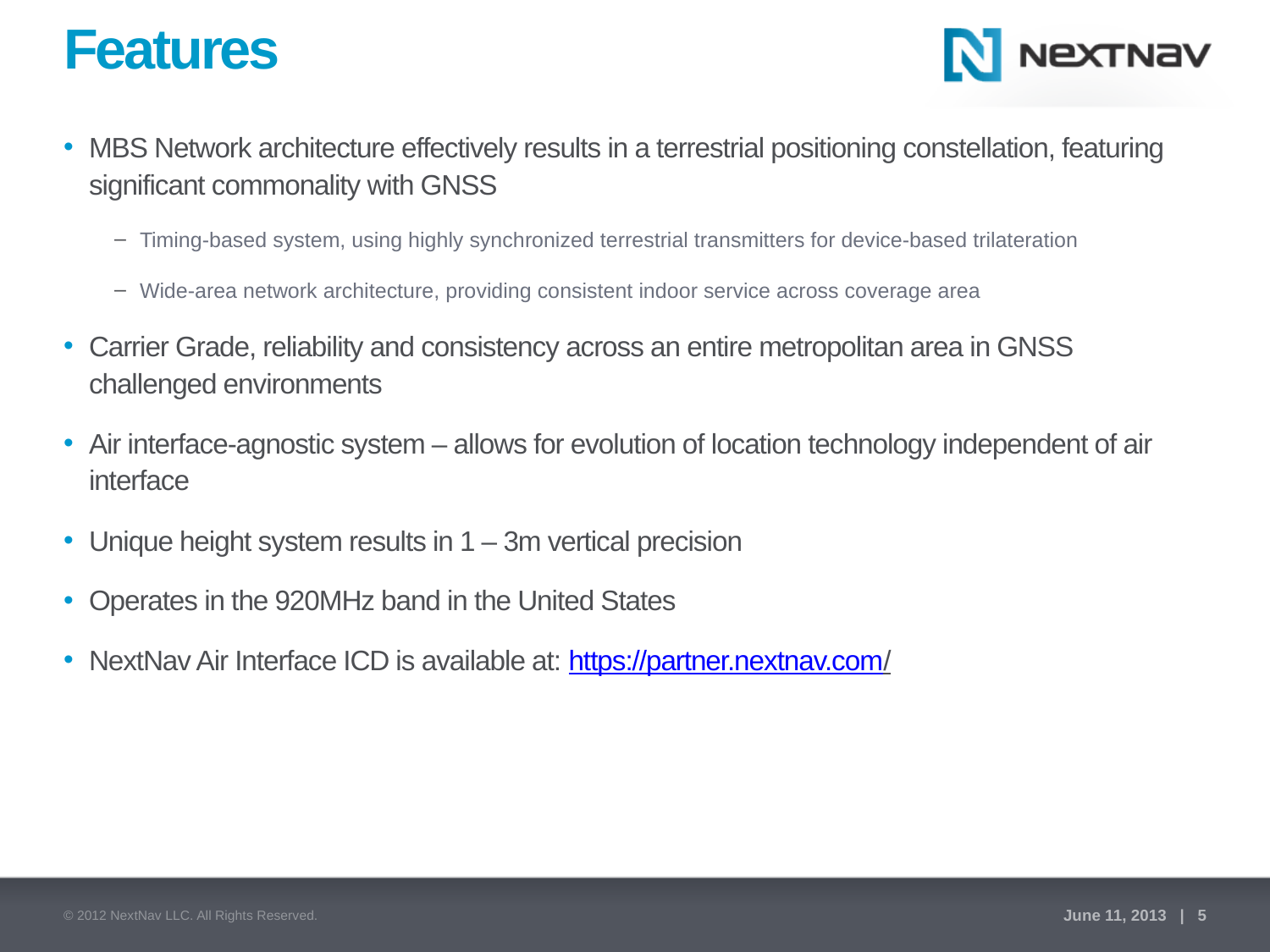

# Features
MBS Network architecture effectively results in a terrestrial positioning constellation, featuring significant commonality with GNSS
Timing-based system, using highly synchronized terrestrial transmitters for device-based trilateration
Wide-area network architecture, providing consistent indoor service across coverage area
Carrier Grade, reliability and consistency across an entire metropolitan area in GNSS challenged environments
Air interface-agnostic system – allows for evolution of location technology independent of air interface
Unique height system results in 1 – 3m vertical precision
Operates in the 920MHz band in the United States
NextNav Air Interface ICD is available at: https://partner.nextnav.com/
© 2012 NextNav LLC. All Rights Reserved.
June 11, 2013   |   5